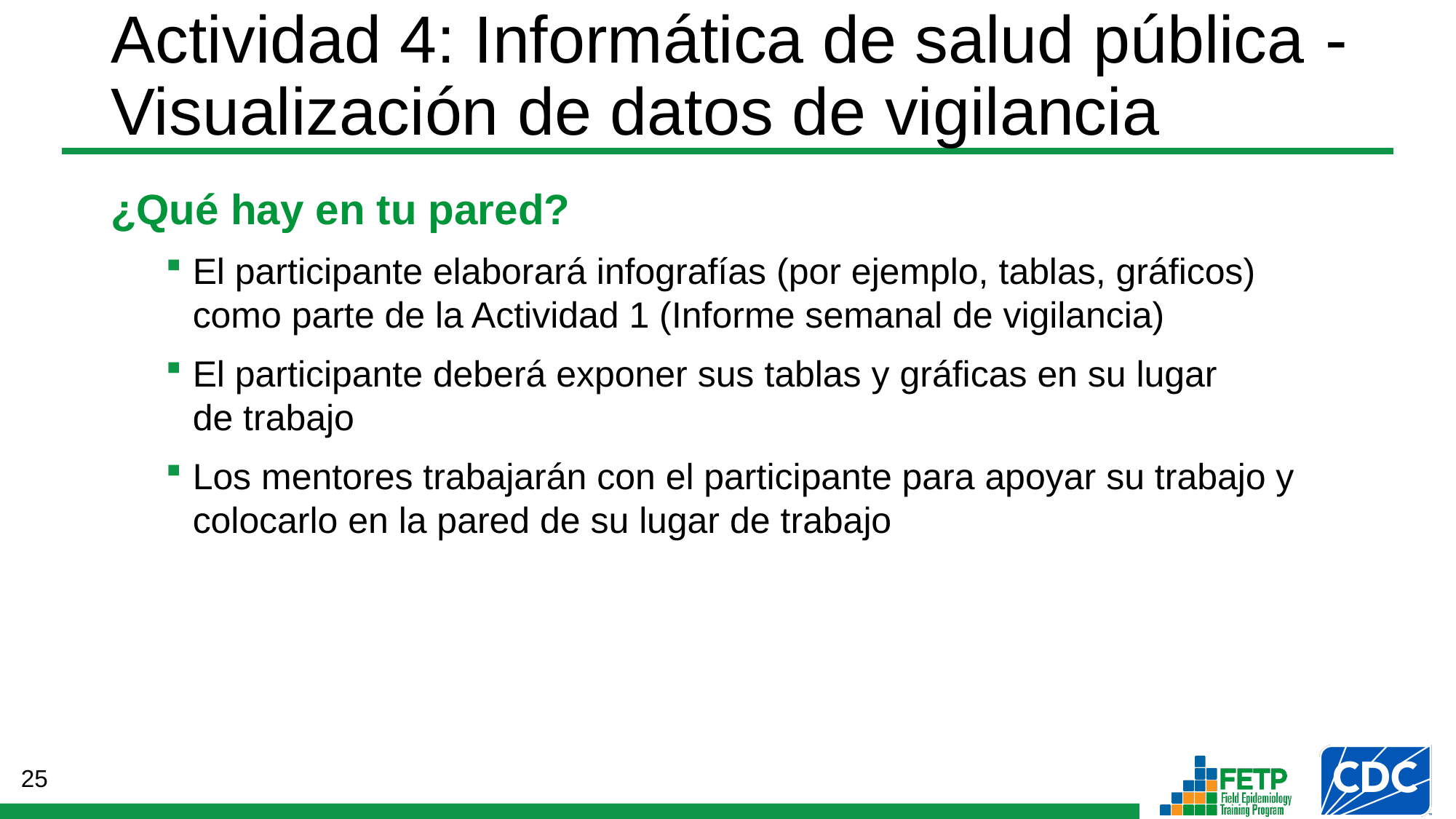

# Actividad 4: Informática de salud pública - Visualización de datos de vigilancia
¿Qué hay en tu pared?
El participante elaborará infografías (por ejemplo, tablas, gráficos) como parte de la Actividad 1 (Informe semanal de vigilancia)
El participante deberá exponer sus tablas y gráficas en su lugar
de trabajo
Los mentores trabajarán con el participante para apoyar su trabajo y colocarlo en la pared de su lugar de trabajo